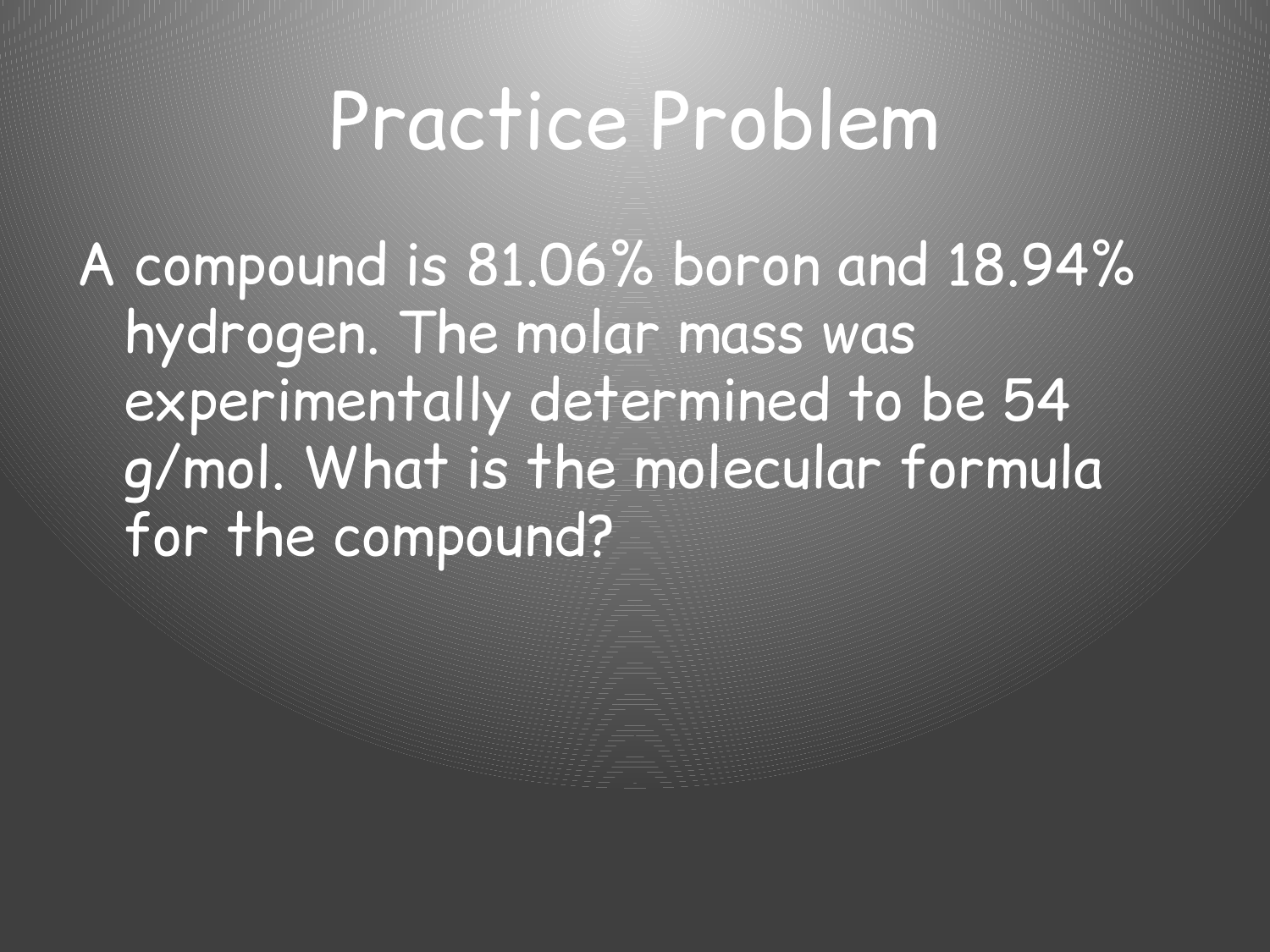

# Practice Problem
A compound is 81.06% boron and 18.94% hydrogen. The molar mass was experimentally determined to be 54 g/mol. What is the molecular formula for the compound?